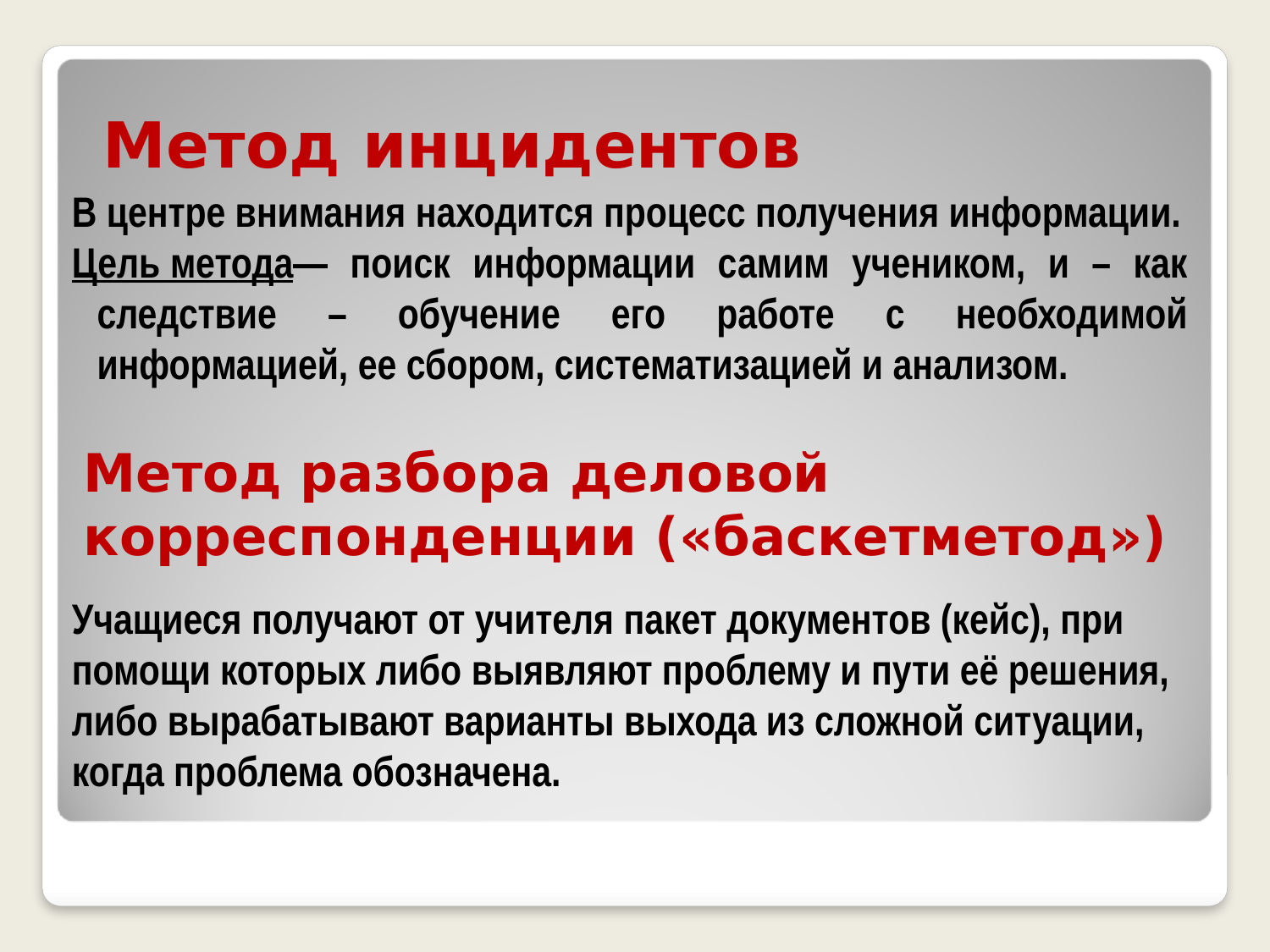

Метод инцидентов
В центре внимания находится процесс получения информации.
Цель метода— поиск информации самим учеником, и – как следствие – обучение его работе с необходимой информацией, ее сбором, систематизацией и анализом.

# Метод разбора деловой корреспонденции («баскетметод»)
Учащиеся получают от учителя пакет документов (кейс), при помощи которых либо выявляют проблему и пути её решения, либо вырабатывают варианты выхода из сложной ситуации, когда проблема обозначена.